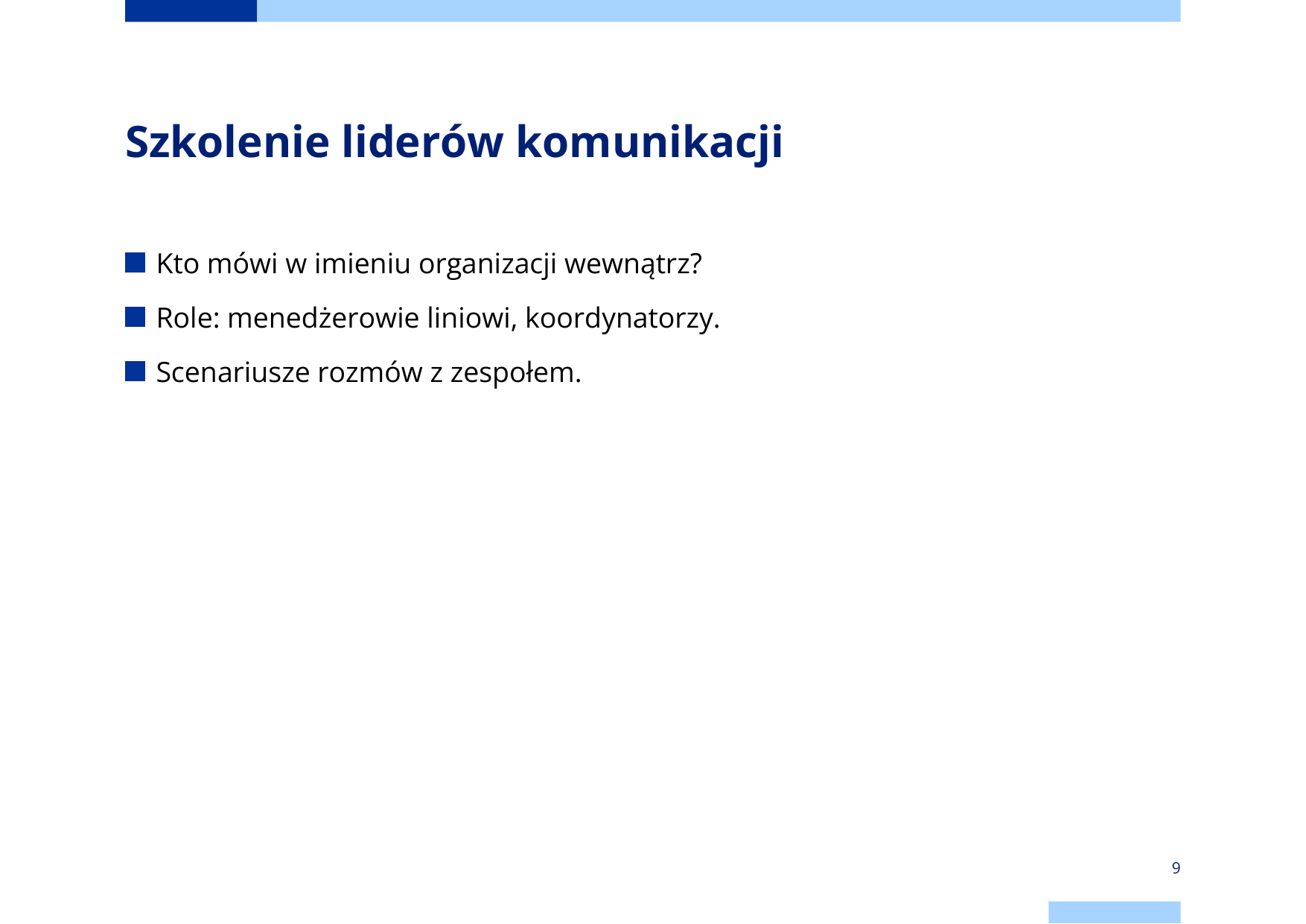

# Szkolenie liderów komunikacji
Kto mówi w imieniu organizacji wewnątrz?
Role: menedżerowie liniowi, koordynatorzy.
Scenariusze rozmów z zespołem.
9